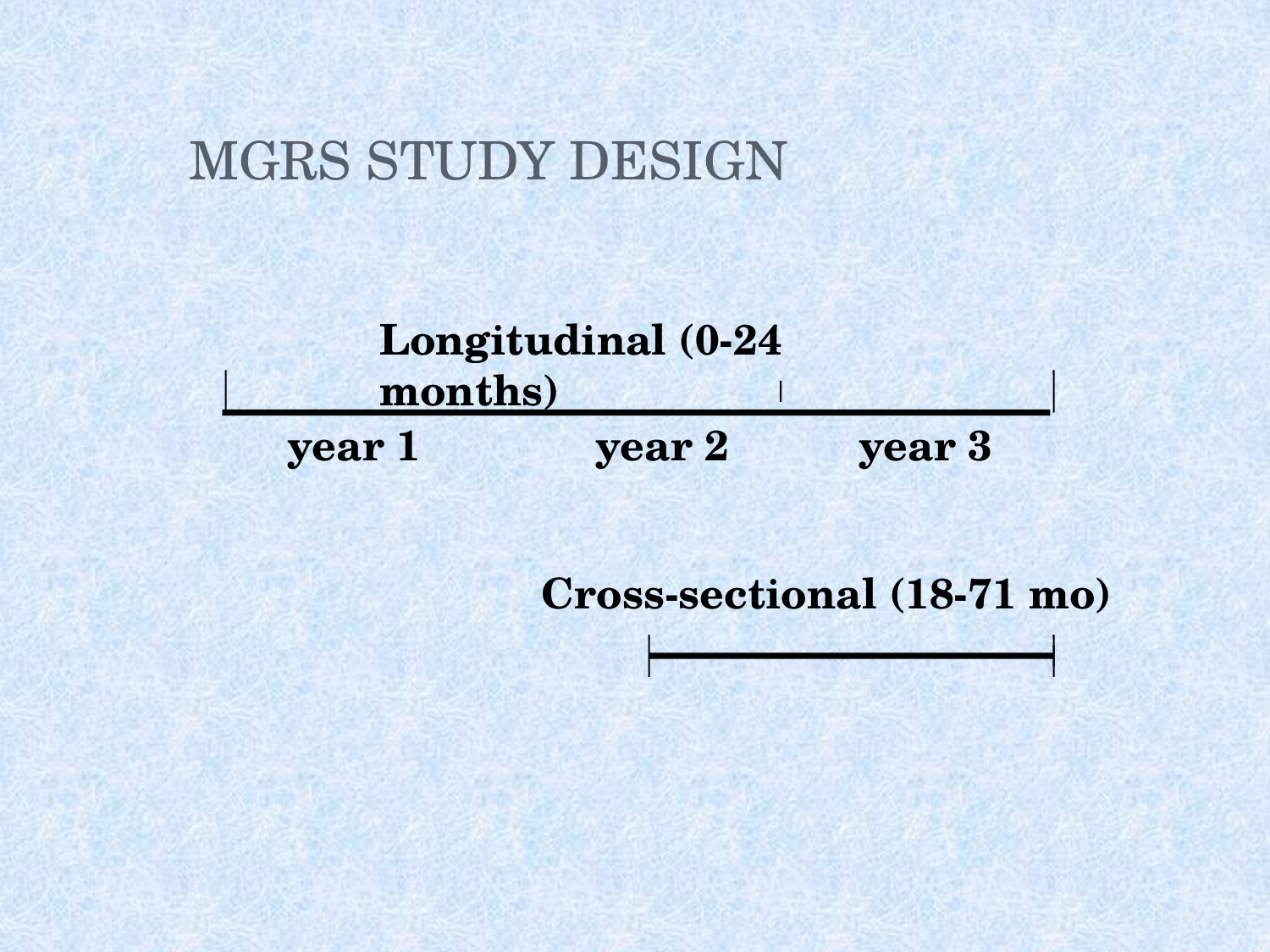

# MGRS study design
Longitudinal (0-24 months)

year 1
year 2
year 3
Cross-sectional (18-71 mo)